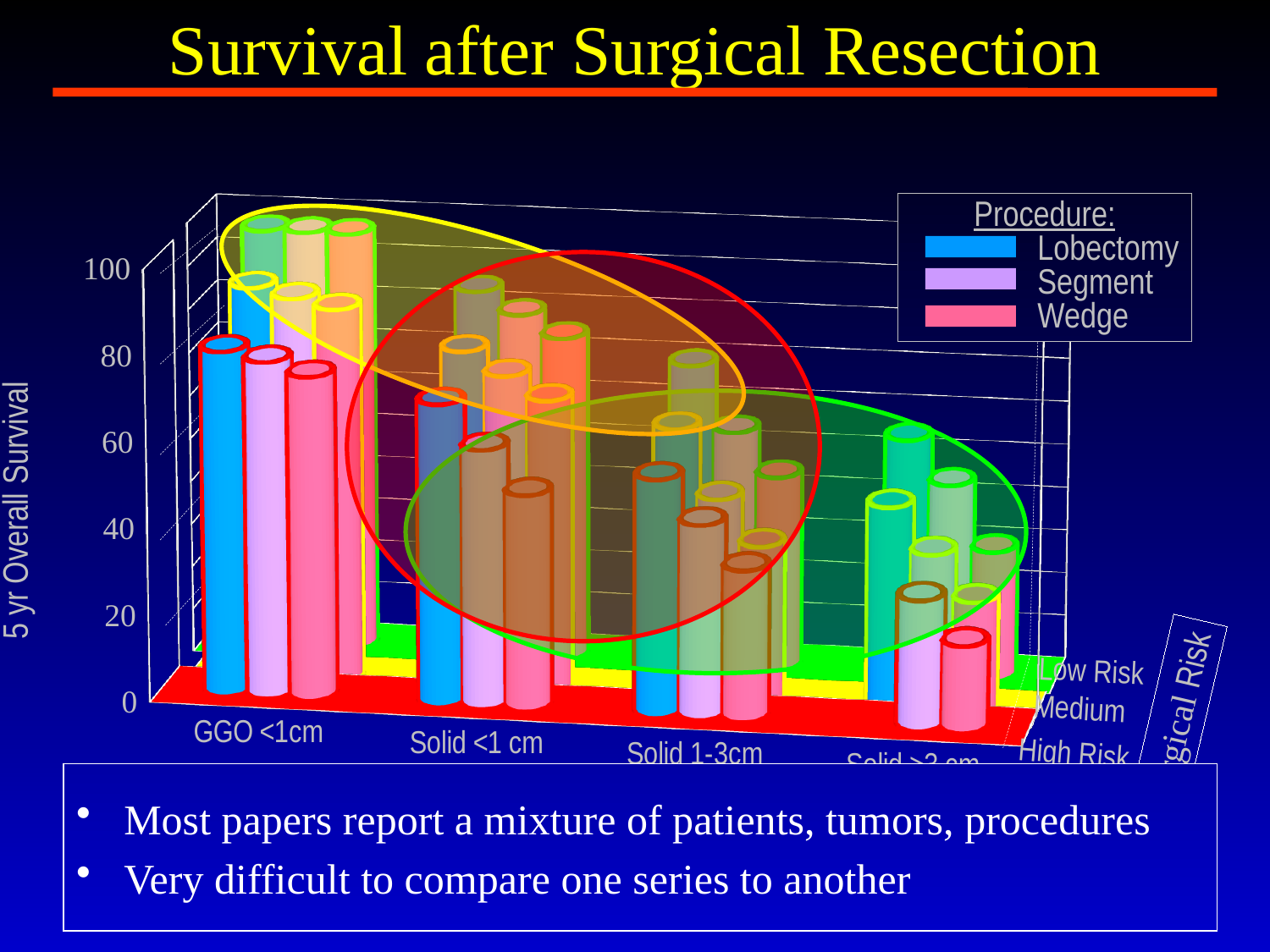

# Survival after Surgical Resection

[unsupported chart]

[unsupported chart]

Procedure:
	Lobectomy
	Segment
	Wedge

[unsupported chart]

Low Risk
Medium
↓ Surgical Risk
High Risk
Most papers report a mixture of patients, tumors, procedures
Very difficult to compare one series to another